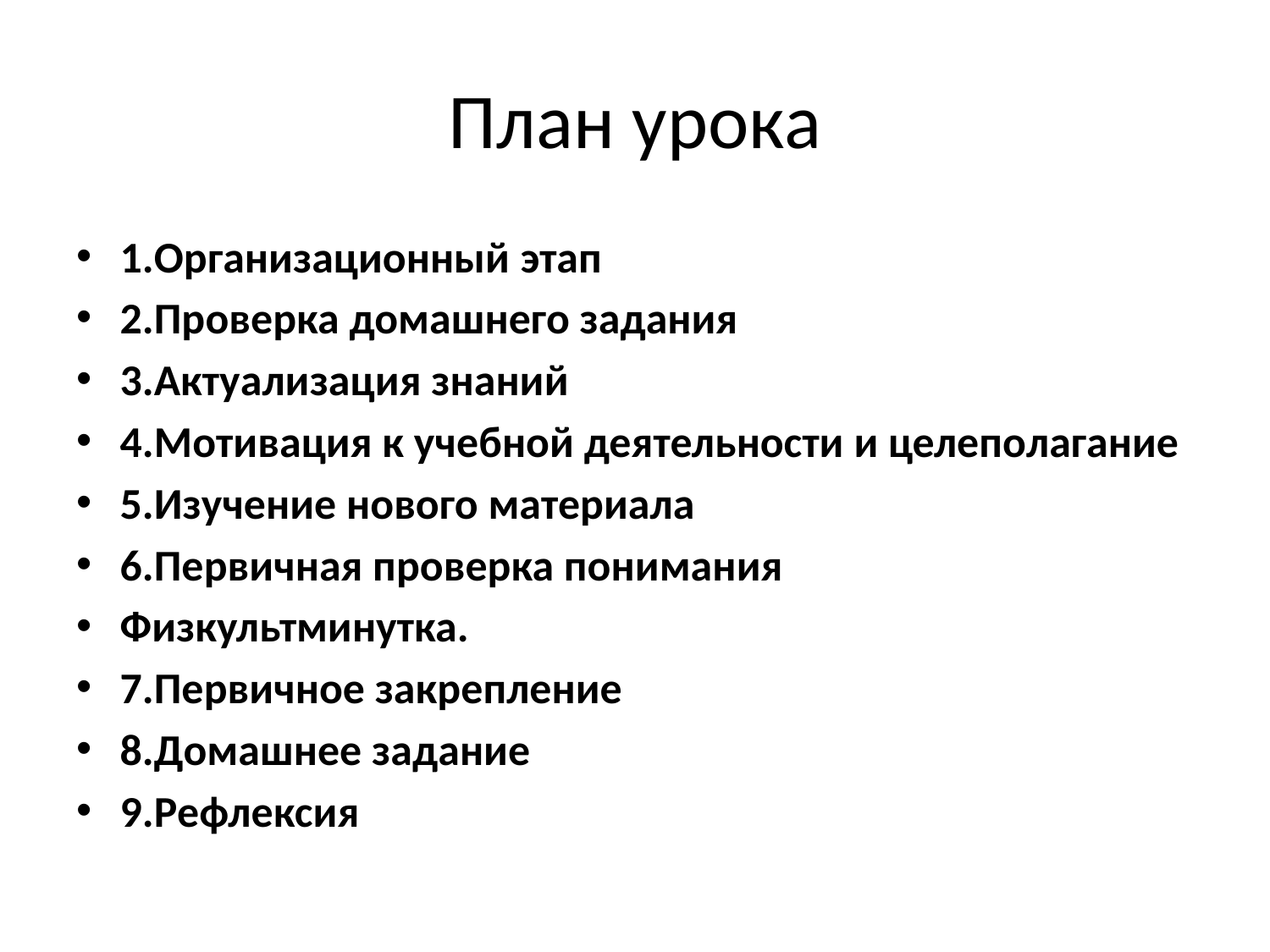

# План урока
1.Организационный этап
2.Проверка домашнего задания
3.Актуализация знаний
4.Мотивация к учебной деятельности и целеполагание
5.Изучение нового материала
6.Первичная проверка понимания
Физкультминутка.
7.Первичное закрепление
8.Домашнее задание
9.Рефлексия